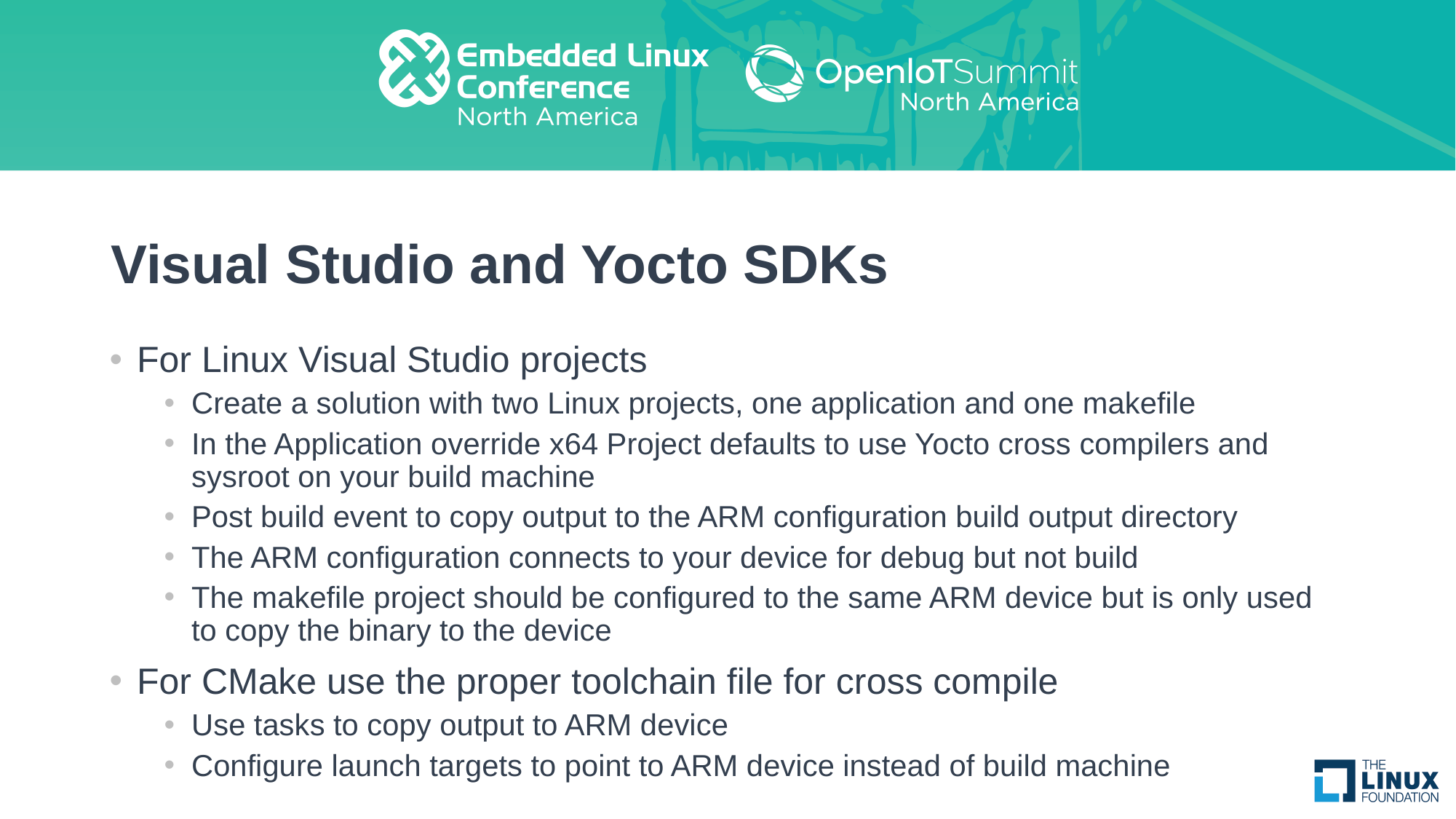

# Visual Studio and Yocto SDKs
For Linux Visual Studio projects
Create a solution with two Linux projects, one application and one makefile
In the Application override x64 Project defaults to use Yocto cross compilers and sysroot on your build machine
Post build event to copy output to the ARM configuration build output directory
The ARM configuration connects to your device for debug but not build
The makefile project should be configured to the same ARM device but is only used to copy the binary to the device
For CMake use the proper toolchain file for cross compile
Use tasks to copy output to ARM device
Configure launch targets to point to ARM device instead of build machine